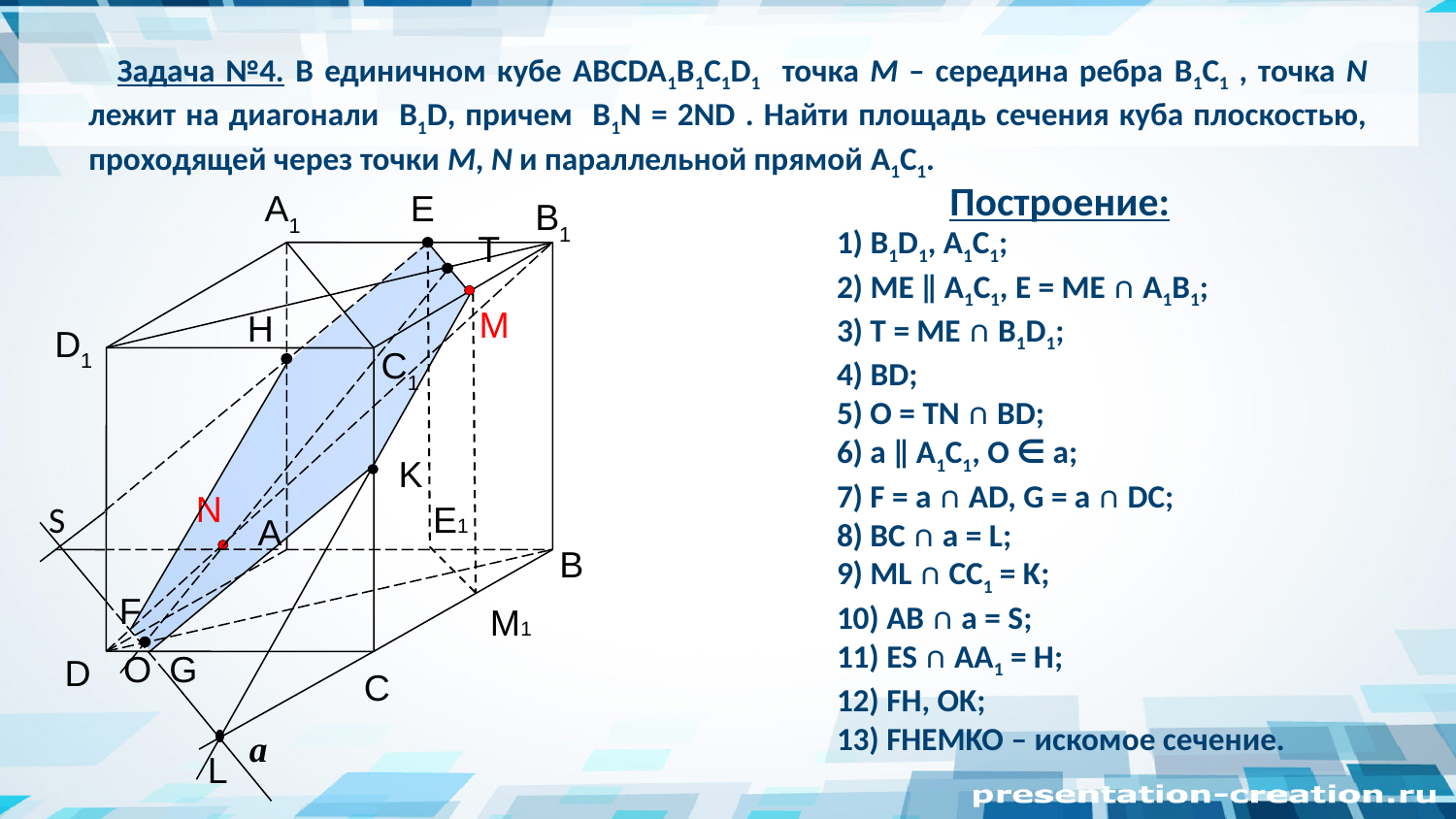

Задача №4. В единичном кубе ABCDA1B1C1D1  точка M – середина ребра B1C1 , точка N лежит на диагонали  B1D, причем  B1N = 2ND . Найти площадь сечения куба плоскостью, проходящей через точки M, N и параллельной прямой A1C1.
Построение:
E
A1
B1
D1
B
D
C

M
N

C1
A

1) B1D1, A1C1;
2) ME ‖ A1C1, E = ME ∩ A1B1;
3) T = ME ∩ B1D1;
4) BD;
5) O = TN ∩ BD;
6) a ‖ A1C1, O ∈ a;
7) F = a ∩ AD, G = a ∩ DC;
8) BC ∩ a = L;
9) ML ∩ CC1 = K;
10) AB ∩ a = S;
11) ES ∩ AA1 = H;
12) FH, OK;
13) FHEMKO – искомое сечение.

T

H

K

S
E1

F
М1

O
G

a

L